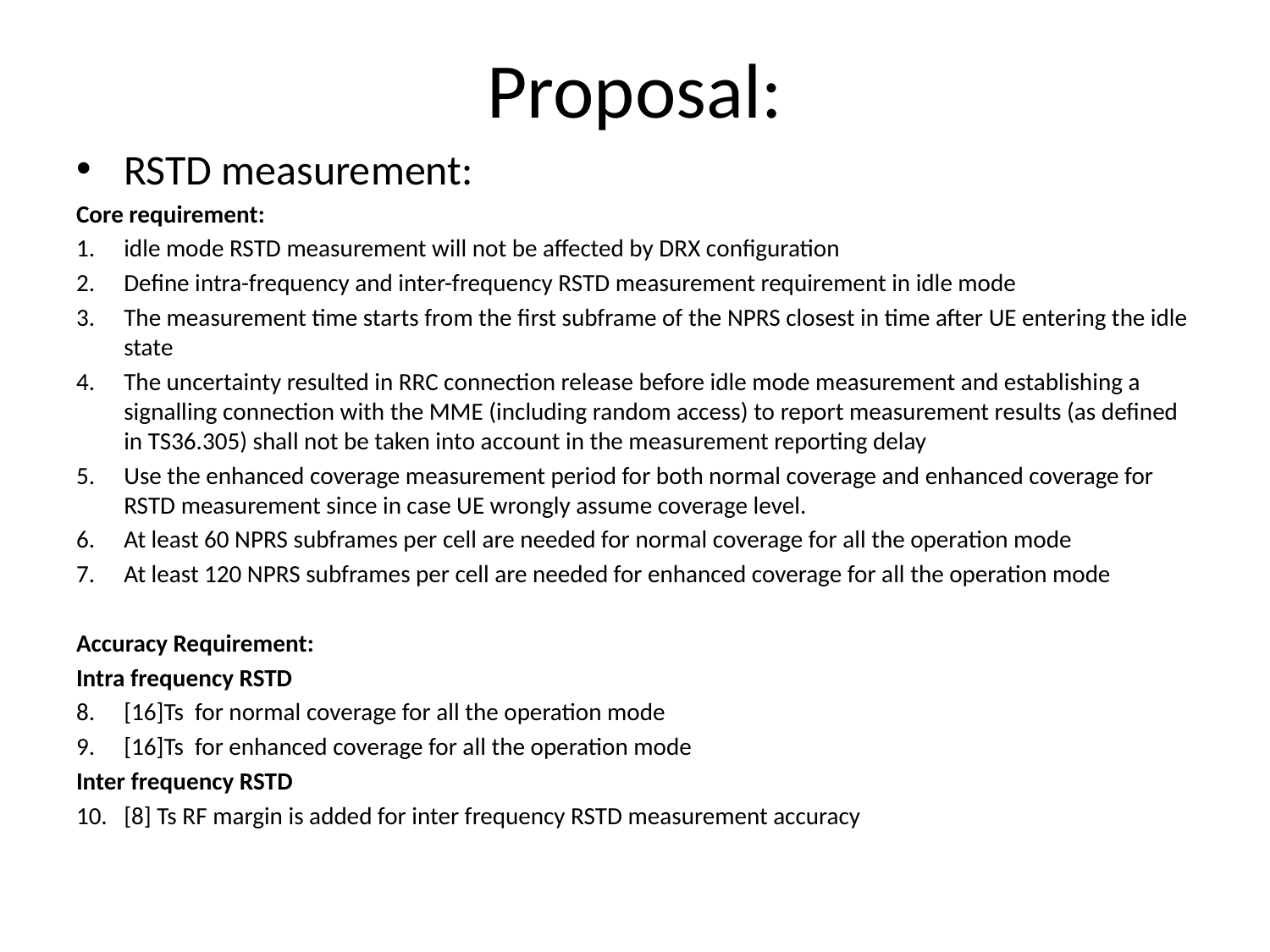

# Proposal:
RSTD measurement:
Core requirement:
idle mode RSTD measurement will not be affected by DRX configuration
Define intra-frequency and inter-frequency RSTD measurement requirement in idle mode
The measurement time starts from the first subframe of the NPRS closest in time after UE entering the idle state
The uncertainty resulted in RRC connection release before idle mode measurement and establishing a signalling connection with the MME (including random access) to report measurement results (as defined in TS36.305) shall not be taken into account in the measurement reporting delay
Use the enhanced coverage measurement period for both normal coverage and enhanced coverage for RSTD measurement since in case UE wrongly assume coverage level.
At least 60 NPRS subframes per cell are needed for normal coverage for all the operation mode
At least 120 NPRS subframes per cell are needed for enhanced coverage for all the operation mode

Accuracy Requirement:
Intra frequency RSTD
[16]Ts  for normal coverage for all the operation mode
[16]Ts  for enhanced coverage for all the operation mode
Inter frequency RSTD
[8] Ts RF margin is added for inter frequency RSTD measurement accuracy